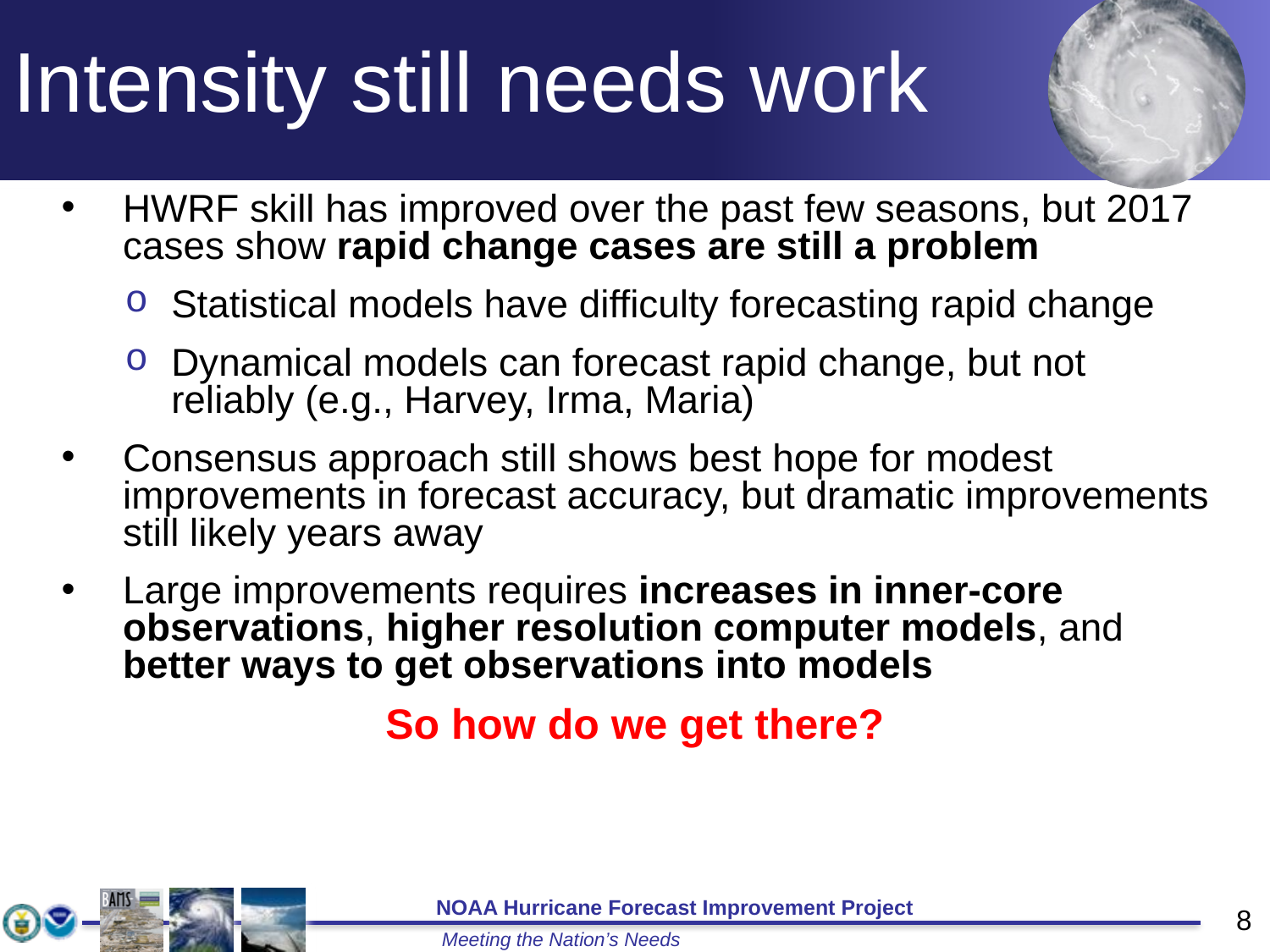

# Intensity still needs work
HWRF skill has improved over the past few seasons, but 2017 cases show rapid change cases are still a problem
Statistical models have difficulty forecasting rapid change
Dynamical models can forecast rapid change, but not reliably (e.g., Harvey, Irma, Maria)
Consensus approach still shows best hope for modest improvements in forecast accuracy, but dramatic improvements still likely years away
Large improvements requires increases in inner-core observations, higher resolution computer models, and better ways to get observations into models
So how do we get there?